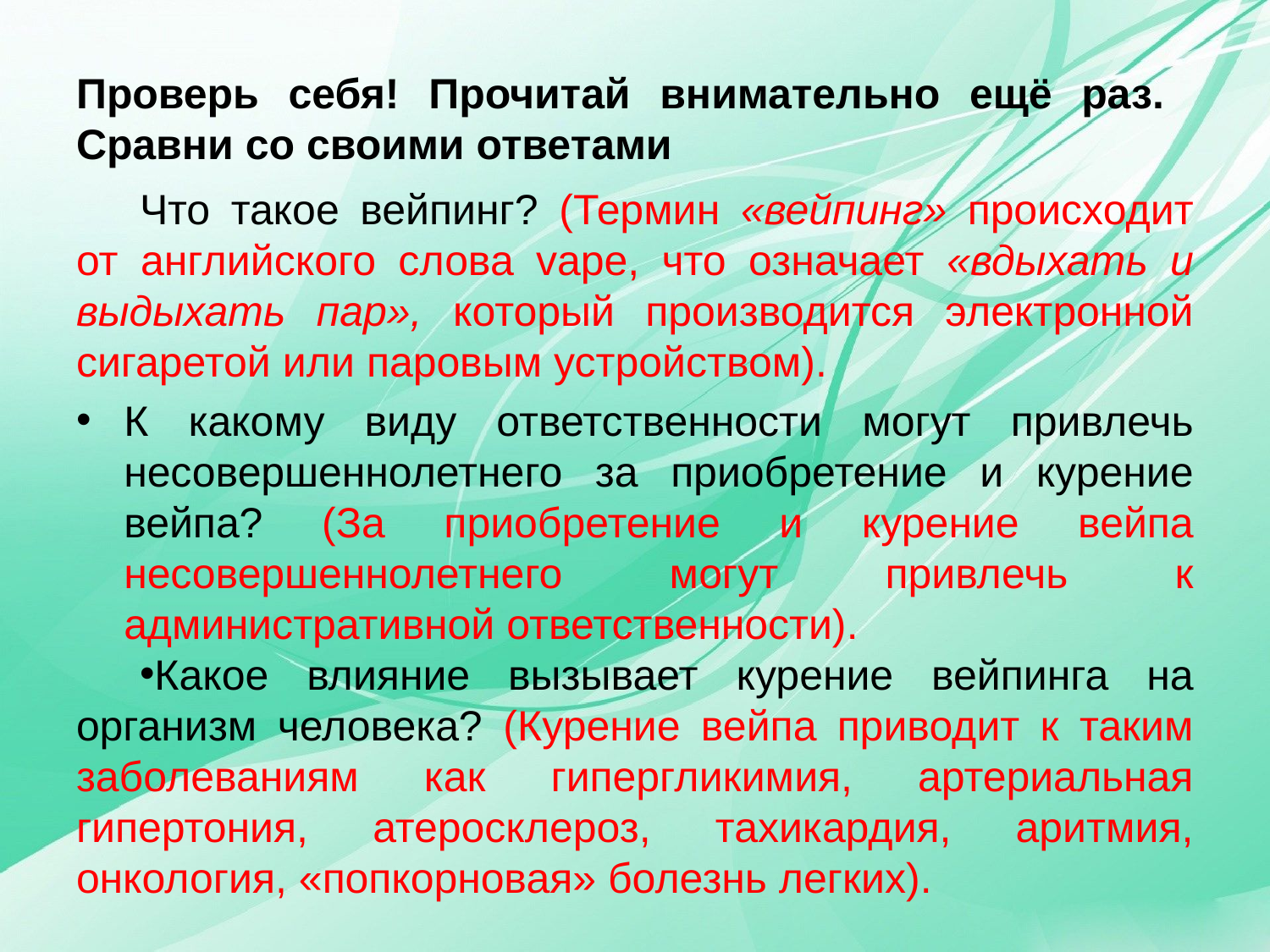

# Проверь себя! Прочитай внимательно ещё раз. Сравни со своими ответами
Что такое вейпинг? (Термин «вейпинг» происходит от английского слова vape, что означает «вдыхать и выдыхать пар», который производится электронной сигаретой или паровым устройством).
К какому виду ответственности могут привлечь несовершеннолетнего за приобретение и курение вейпа? (За приобретение и курение вейпа несовершеннолетнего могут привлечь к административной ответственности).
Какое влияние вызывает курение вейпинга на организм человека? (Курение вейпа приводит к таким заболеваниям как гипергликимия, артериальная гипертония, атеросклероз, тахикардия, аритмия, онкология, «попкорновая» болезнь легких).